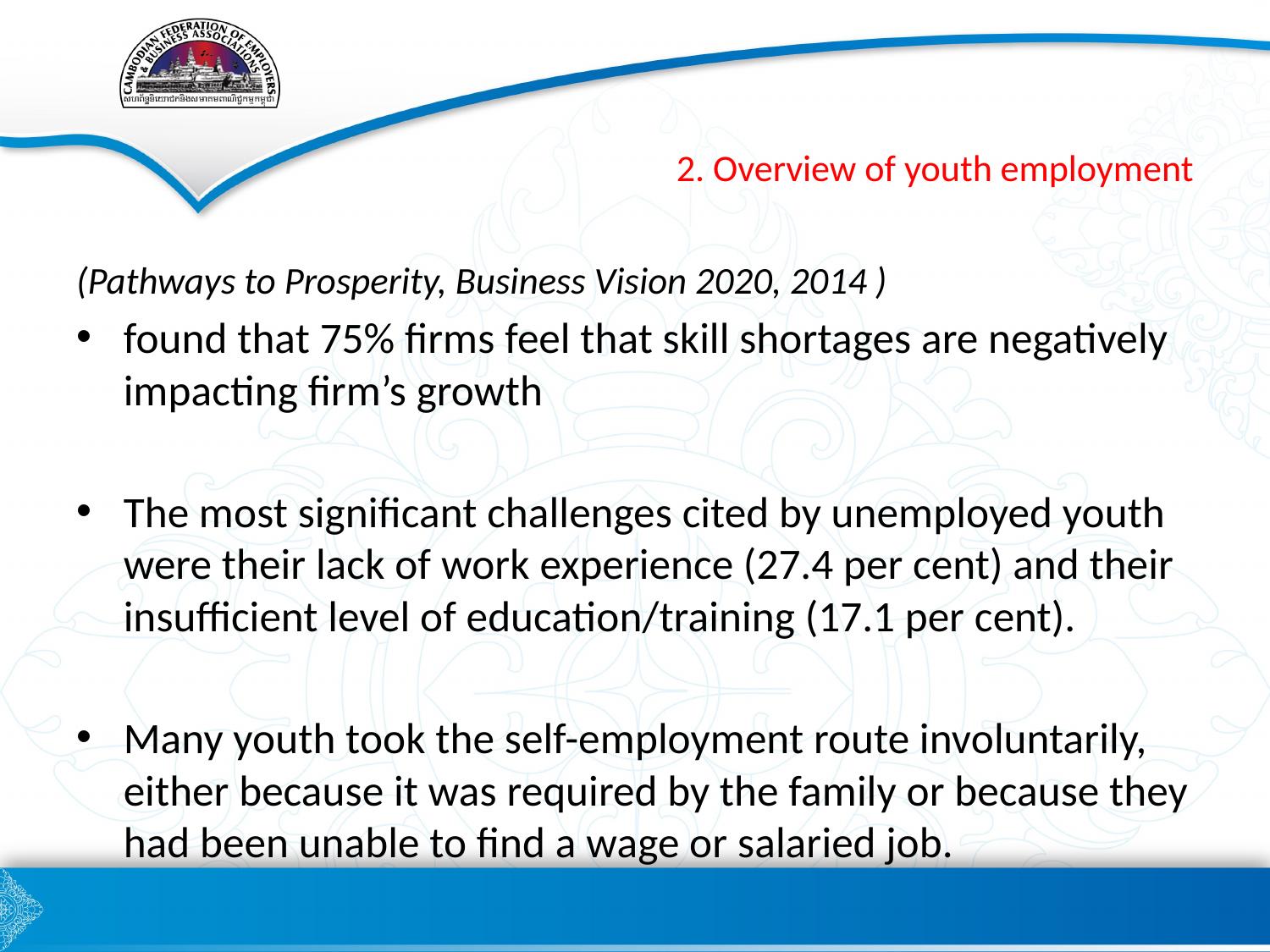

# 2. Overview of youth employment
(Pathways to Prosperity, Business Vision 2020, 2014 )
found that 75% firms feel that skill shortages are negatively impacting firm’s growth

The most significant challenges cited by unemployed youth were their lack of work experience (27.4 per cent) and their insufficient level of education/training (17.1 per cent).

Many youth took the self-employment route involuntarily, either because it was required by the family or because they had been unable to find a wage or salaried job.